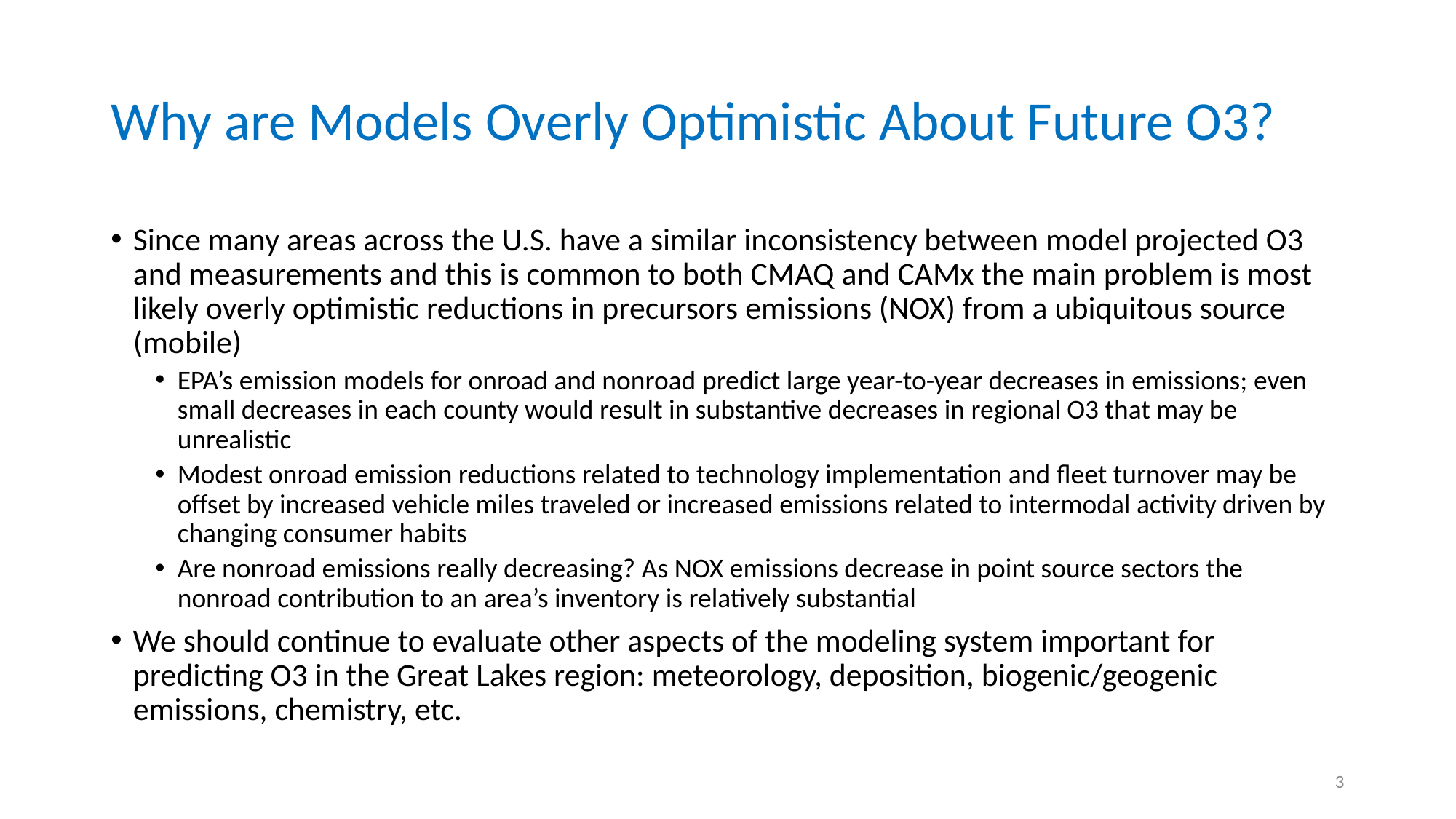

# Why are Models Overly Optimistic About Future O3?
Since many areas across the U.S. have a similar inconsistency between model projected O3 and measurements and this is common to both CMAQ and CAMx the main problem is most likely overly optimistic reductions in precursors emissions (NOX) from a ubiquitous source (mobile)
EPA’s emission models for onroad and nonroad predict large year-to-year decreases in emissions; even small decreases in each county would result in substantive decreases in regional O3 that may be unrealistic
Modest onroad emission reductions related to technology implementation and fleet turnover may be offset by increased vehicle miles traveled or increased emissions related to intermodal activity driven by changing consumer habits
Are nonroad emissions really decreasing? As NOX emissions decrease in point source sectors the nonroad contribution to an area’s inventory is relatively substantial
We should continue to evaluate other aspects of the modeling system important for predicting O3 in the Great Lakes region: meteorology, deposition, biogenic/geogenic emissions, chemistry, etc.

3